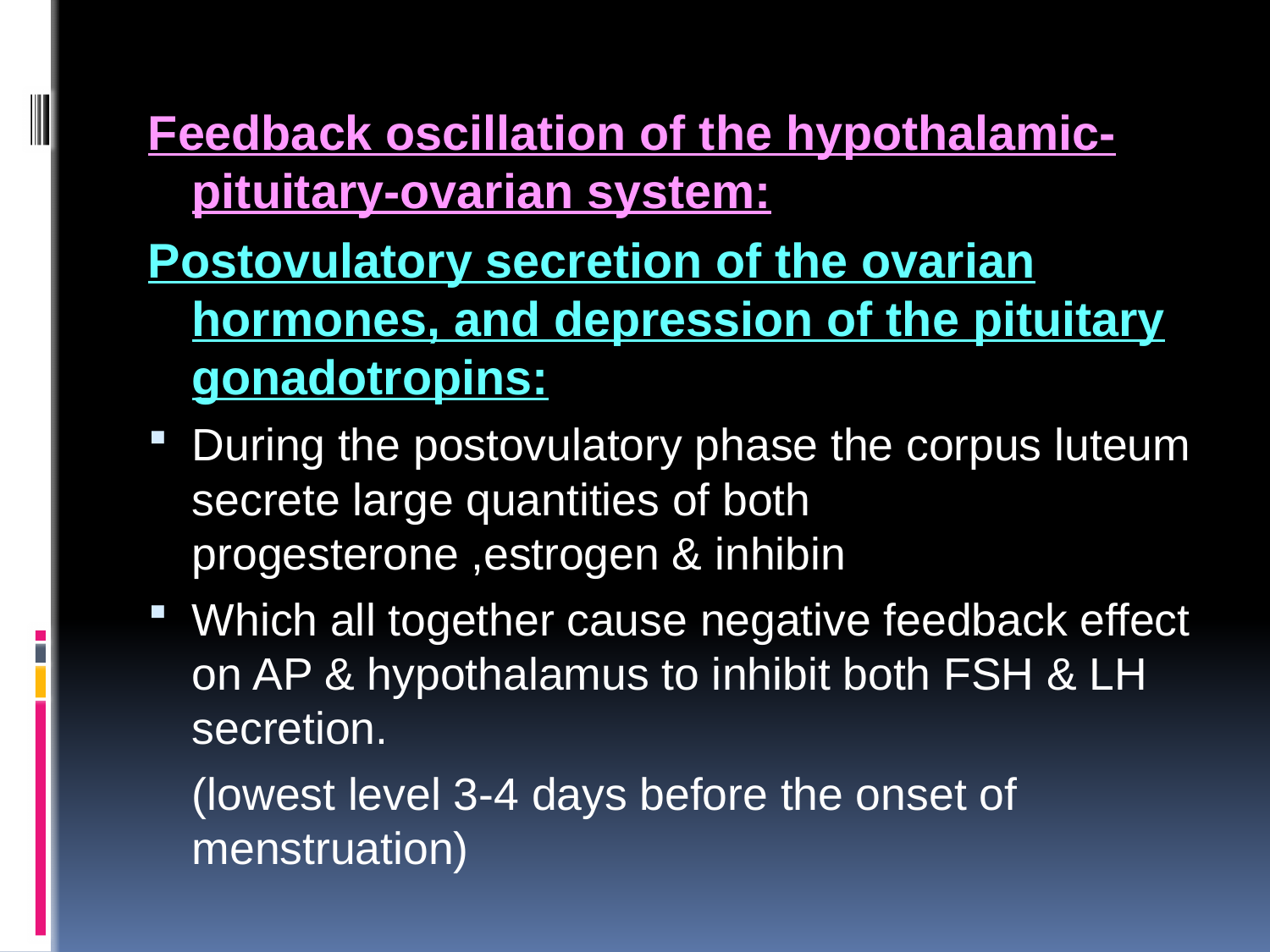

Feedback oscillation of the hypothalamic-pituitary-ovarian system:
Postovulatory secretion of the ovarian hormones, and depression of the pituitary gonadotropins:
During the postovulatory phase the corpus luteum secrete large quantities of both progesterone ,estrogen & inhibin
Which all together cause negative feedback effect on AP & hypothalamus to inhibit both FSH & LH secretion.
	(lowest level 3-4 days before the onset of menstruation)